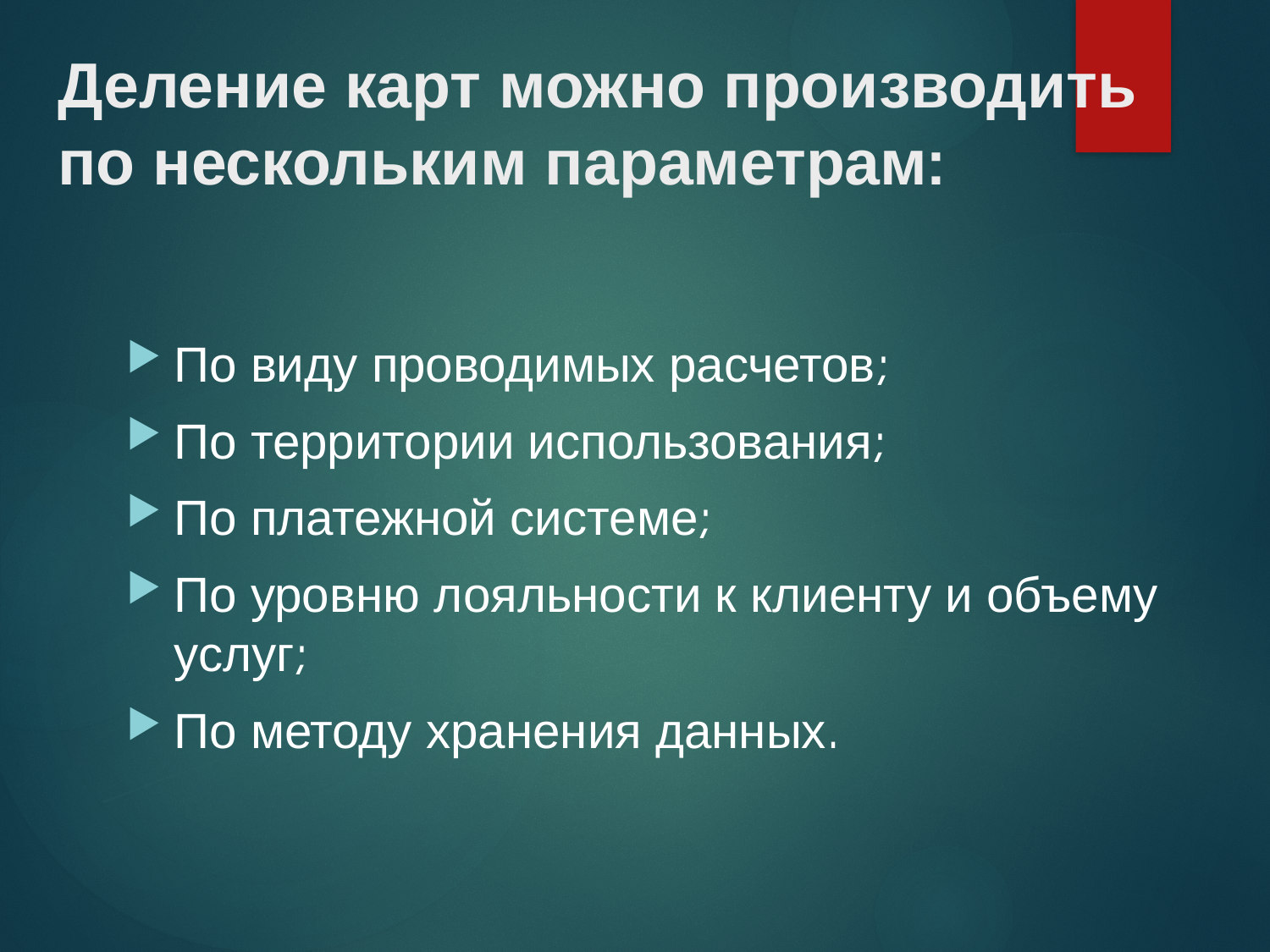

# Деление карт можно производить по нескольким параметрам:
По виду проводимых расчетов;
По территории использования;
По платежной системе;
По уровню лояльности к клиенту и объему услуг;
По методу хранения данных.